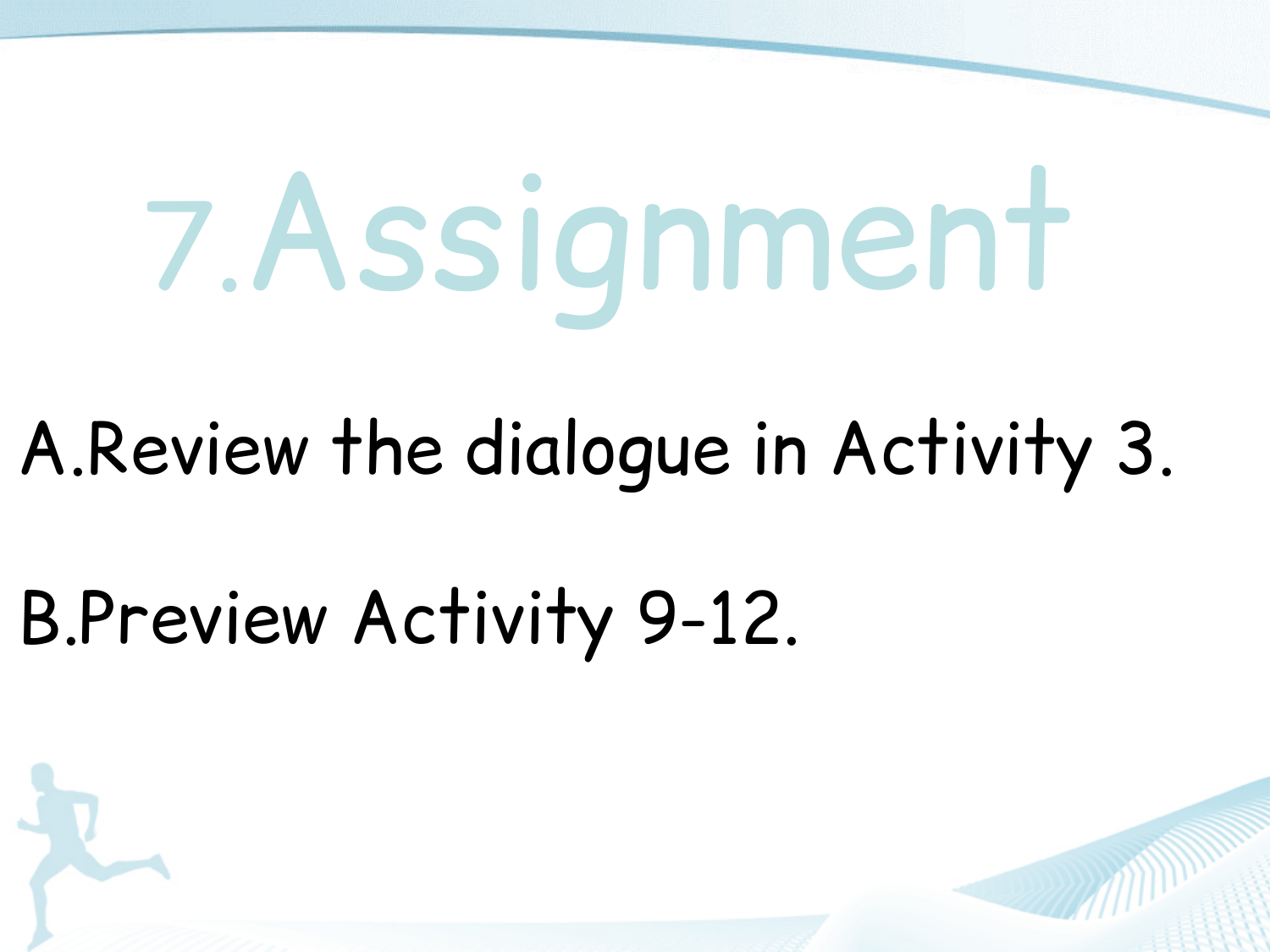

7.Assignment

A.Review the dialogue in Activity 3.

B.Preview Activity 9-12.